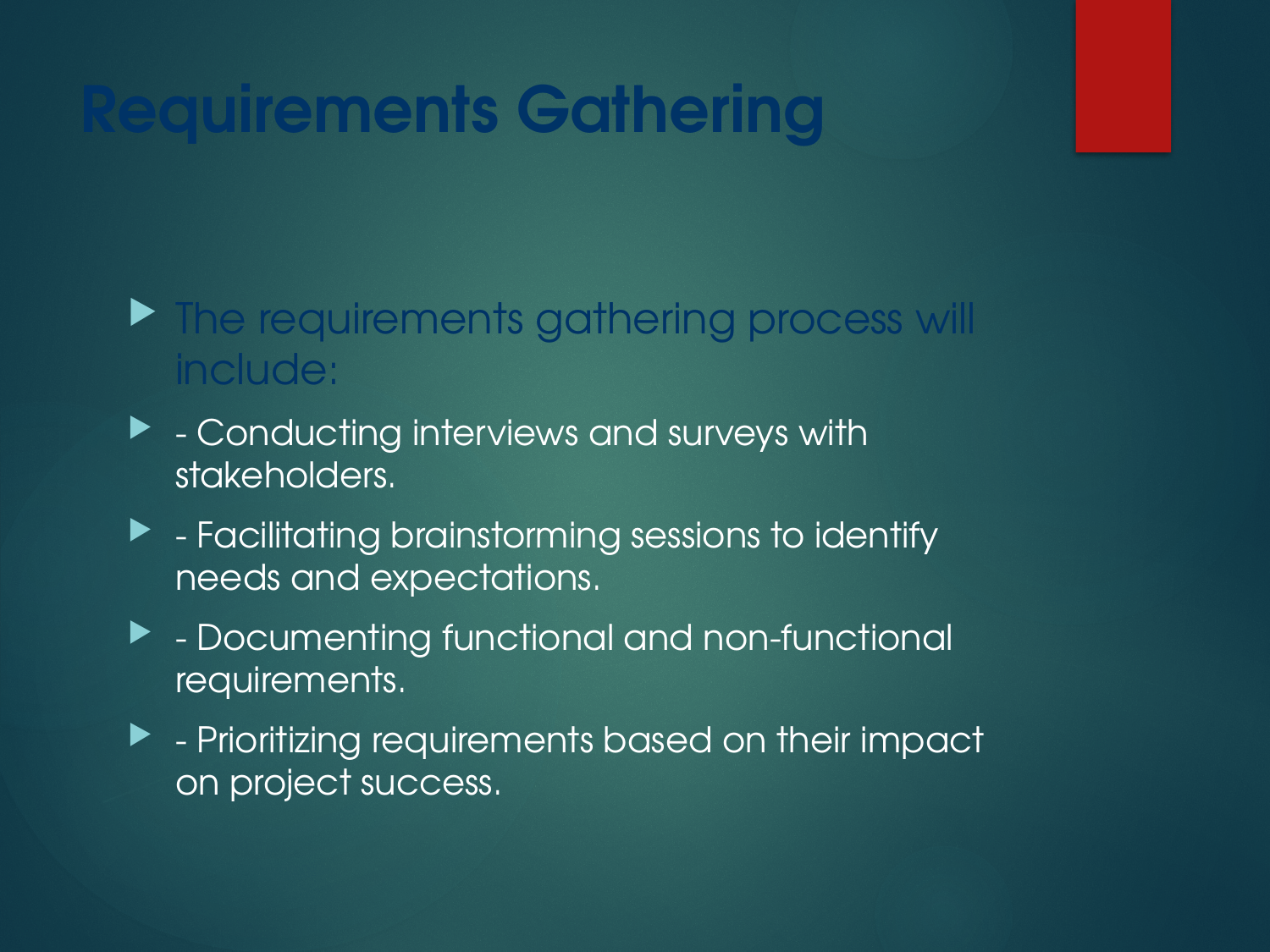

# Requirements Gathering
The requirements gathering process will include:
- Conducting interviews and surveys with stakeholders.
- Facilitating brainstorming sessions to identify needs and expectations.
- Documenting functional and non-functional requirements.
- Prioritizing requirements based on their impact on project success.